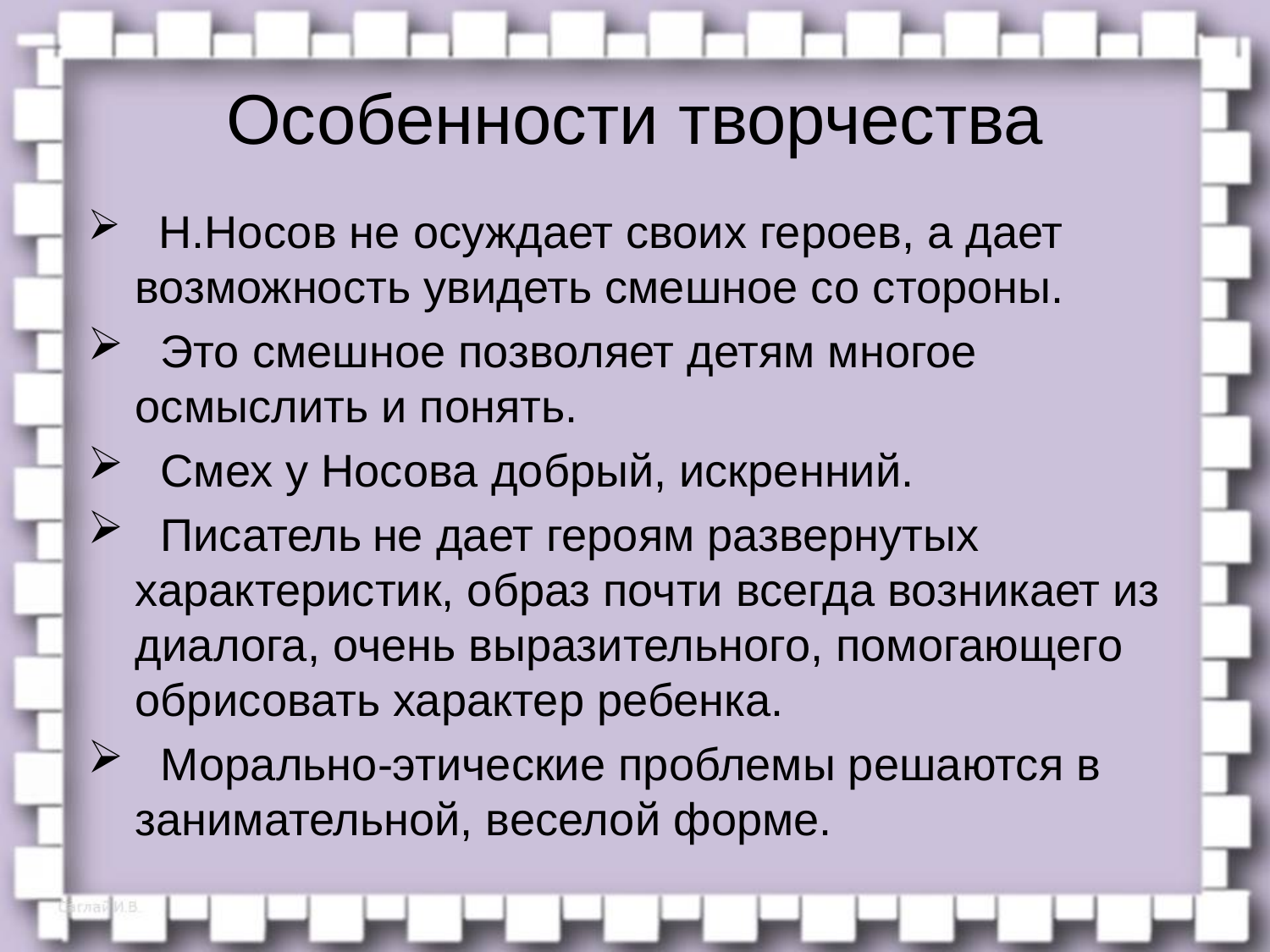

# Особенности творчества
  Н.Носов не осуждает своих героев, а дает возможность увидеть смешное со стороны.
  Это смешное позволяет детям многое осмыслить и понять.
  Смех у Носова добрый, искренний.
  Писатель не дает героям развернутых характеристик, образ почти всегда возникает из диалога, очень выразительного, помогающего обрисовать характер ребенка.
  Морально-этические проблемы решаются в занимательной, веселой форме.